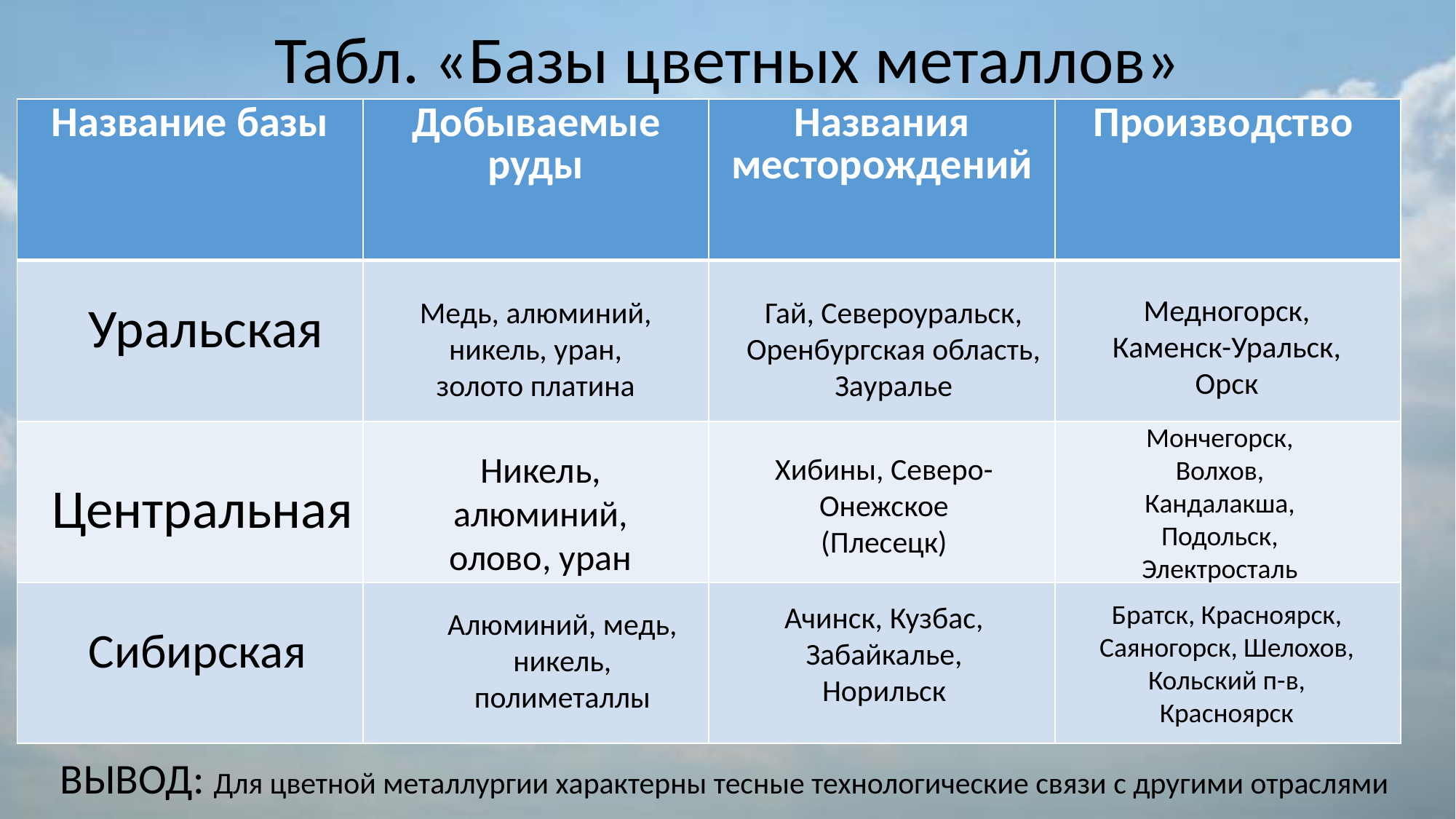

# Табл. «Базы цветных металлов»
| Название базы | Добываемые руды | Названия месторождений | Производство |
| --- | --- | --- | --- |
|  |  |  |  |
|  |  |  |  |
|  |  |  |  |
Медногорск, Каменск-Уральск, Орск
Гай, Североуральск, Оренбургская область, Зауралье
Уральская
Медь, алюминий, никель, уран, золото платина
Мончегорск, Волхов, Кандалакша, Подольск, Электросталь
Никель, алюминий, олово, уран
Хибины, Северо-Онежское (Плесецк)
Центральная
Братск, Красноярск, Саяногорск, Шелохов, Кольский п-в, Красноярск
Ачинск, Кузбас, Забайкалье, Норильск
Алюминий, медь, никель, полиметаллы
Сибирская
ВЫВОД: Для цветной металлургии характерны тесные технологические связи с другими отраслями